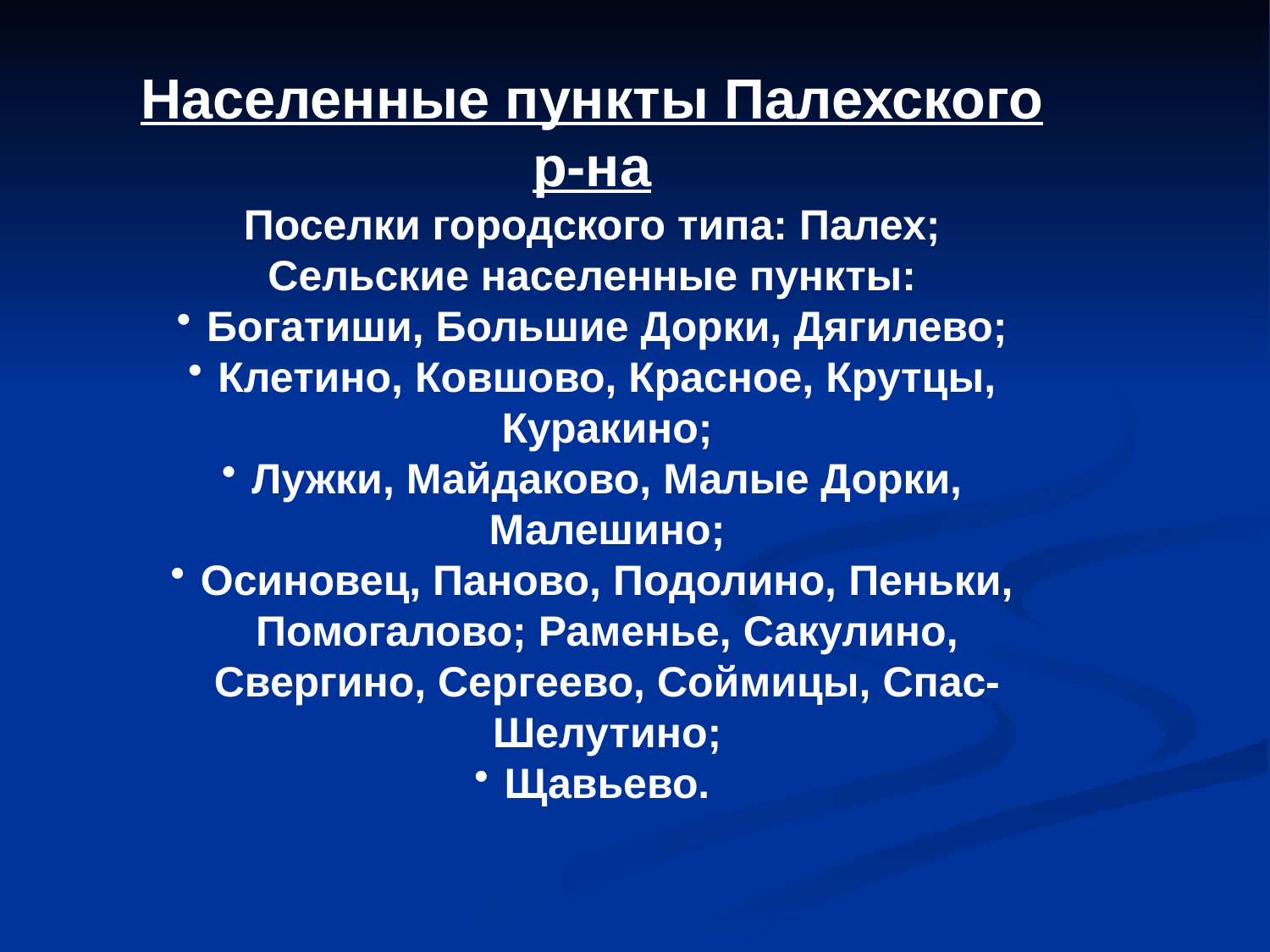

#
Населенные пункты Палехского р-на
Поселки городского типа: Палех;
Сельские населенные пункты:
Богатиши, Большие Дорки, Дягилево;
Клетино, Ковшово, Красное, Крутцы, Куракино;
Лужки, Майдаково, Малые Дорки, Малешино;
Осиновец, Паново, Подолино, Пеньки, Помогалово; Раменье, Сакулино, Свергино, Сергеево, Соймицы, Спас-Шелутино;
Щавьево.